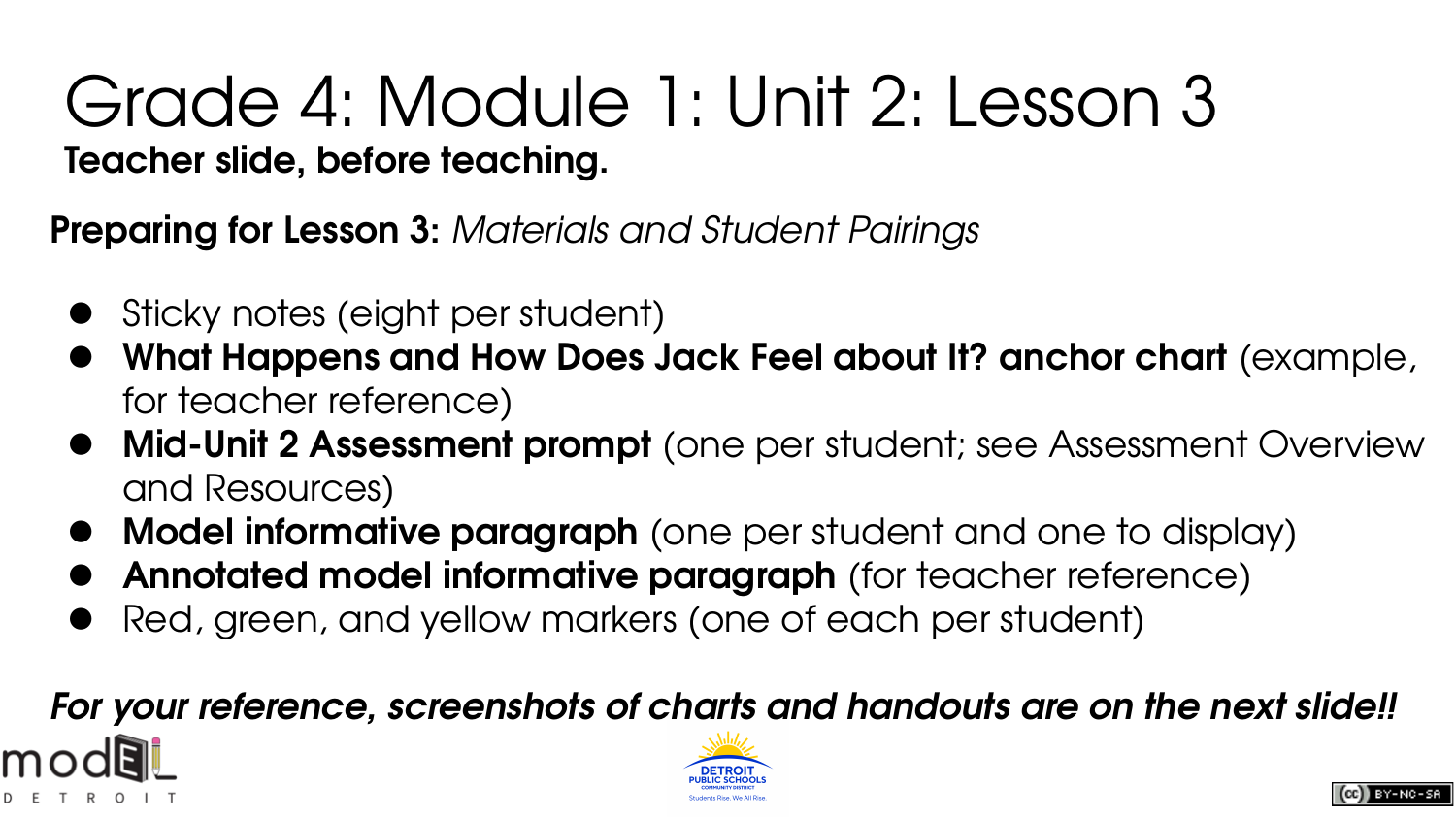

# Grade 4: Module 1: Unit 2: Lesson 3
Teacher slide, before teaching.
Preparing for Lesson 3: Materials and Student Pairings

Sticky notes (eight per student)
What Happens and How Does Jack Feel about It? anchor chart (example, for teacher reference)
Mid-Unit 2 Assessment prompt (one per student; see Assessment Overview and Resources)
Model informative paragraph (one per student and one to display)
Annotated model informative paragraph (for teacher reference)
Red, green, and yellow markers (one of each per student)

For your reference, screenshots of charts and handouts are on the next slide!!